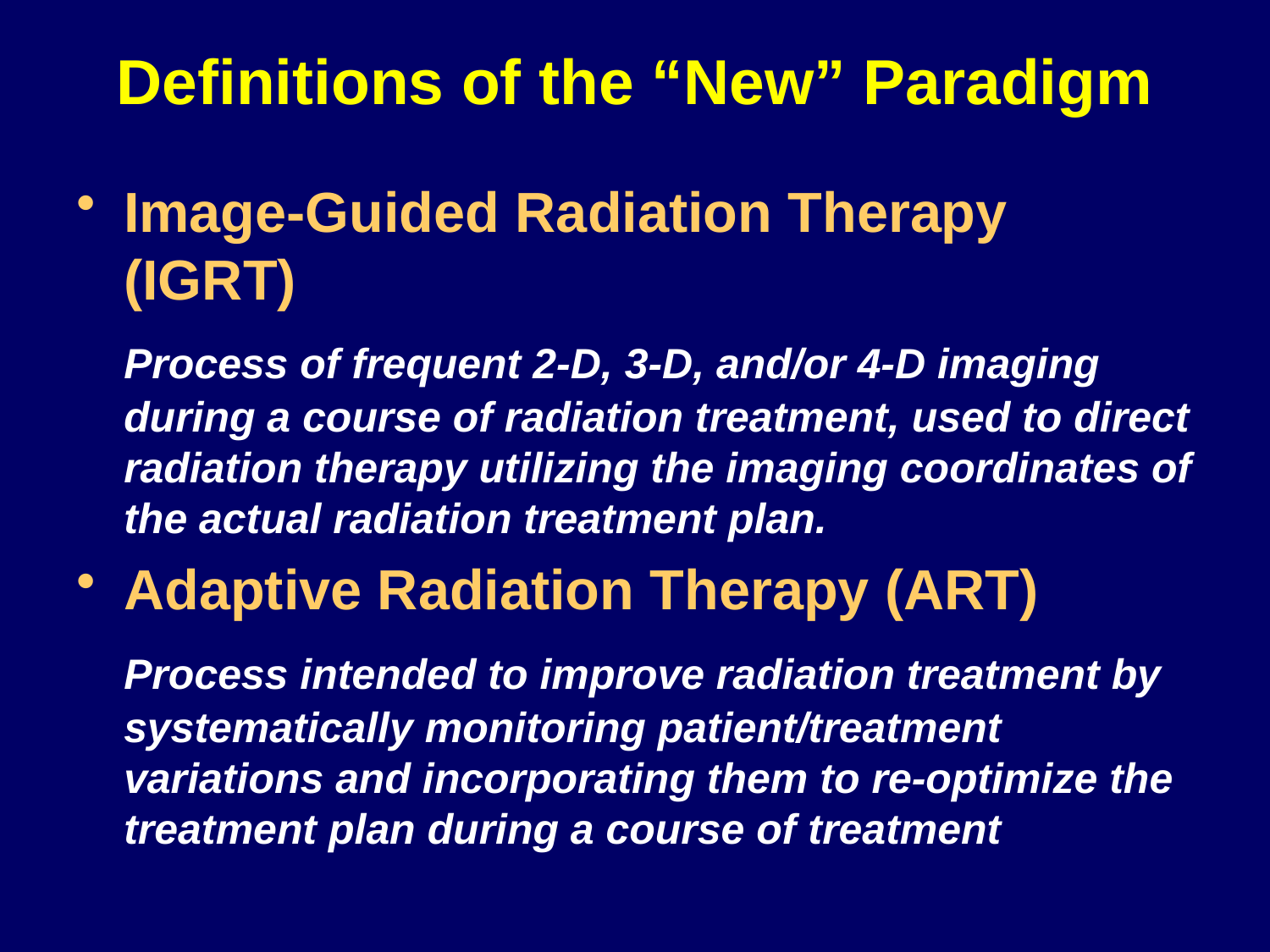

# Definitions of the “New” Paradigm
Image-Guided Radiation Therapy (IGRT)
	Process of frequent 2-D, 3-D, and/or 4-D imaging during a course of radiation treatment, used to direct radiation therapy utilizing the imaging coordinates of the actual radiation treatment plan.
Adaptive Radiation Therapy (ART)
	Process intended to improve radiation treatment by systematically monitoring patient/treatment variations and incorporating them to re-optimize the treatment plan during a course of treatment